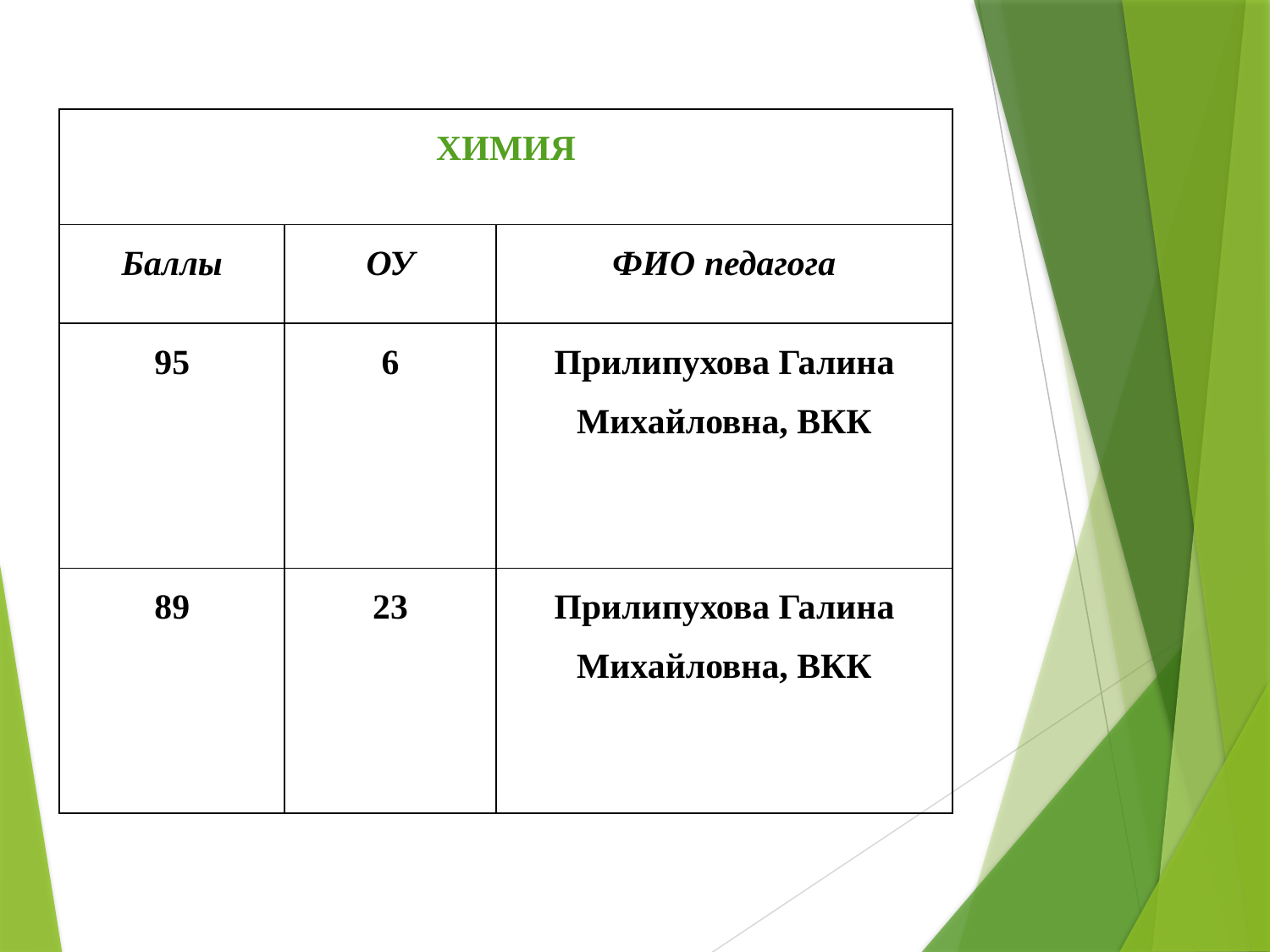

| ХИМИЯ |  |  |
| --- | --- | --- |
| Баллы | ОУ | ФИО педагога |
| 95 | 6 | Прилипухова Галина Михайловна, ВКК |
| 89 | 23 | Прилипухова Галина Михайловна, ВКК |